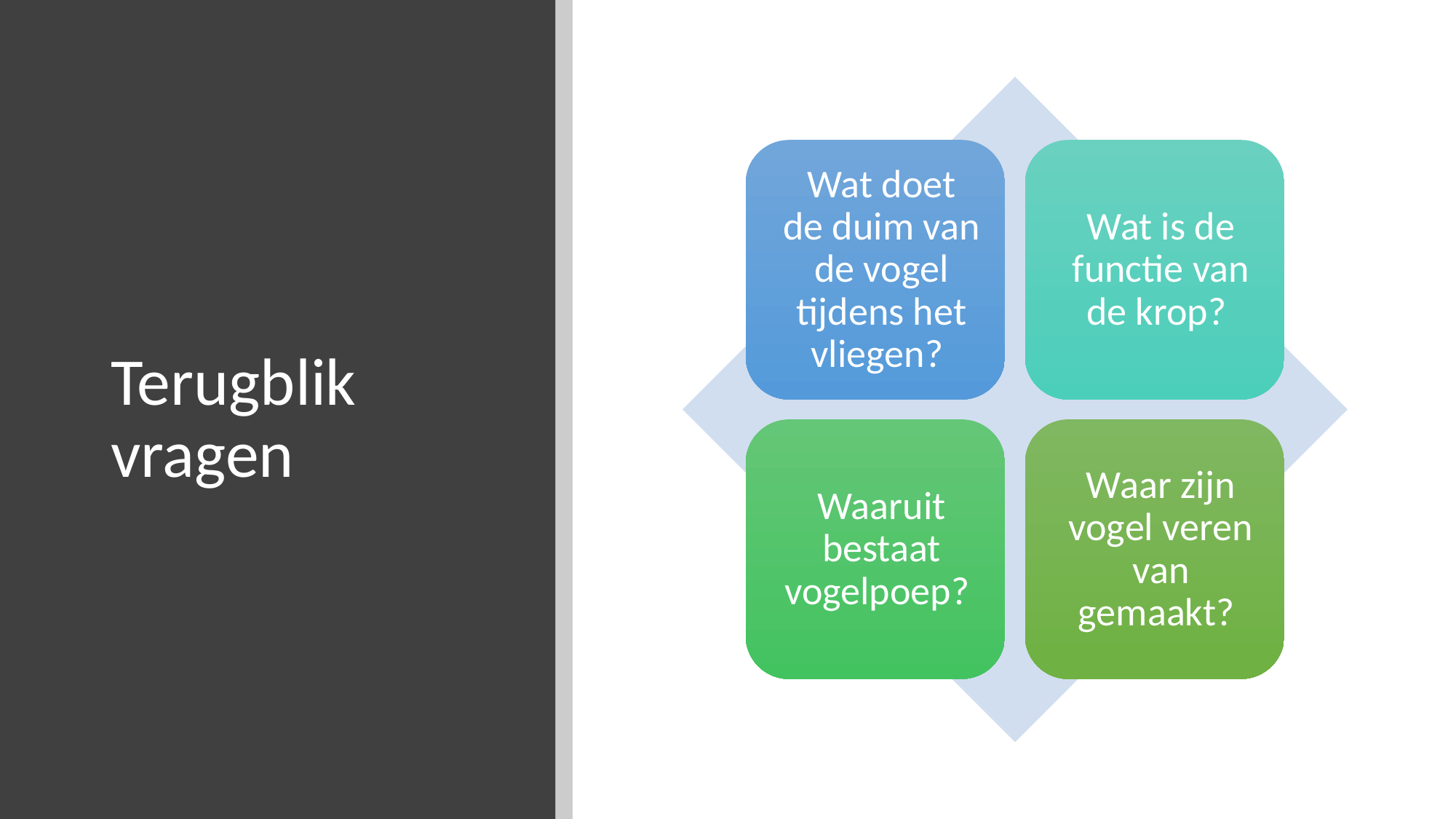

Wat doet de duim van de vogel tijdens het vliegen?
Wat is de functie van de krop?
Waaruit bestaat vogelpoep?
Waar zijn vogel veren van gemaakt?
# Terugblik vragen